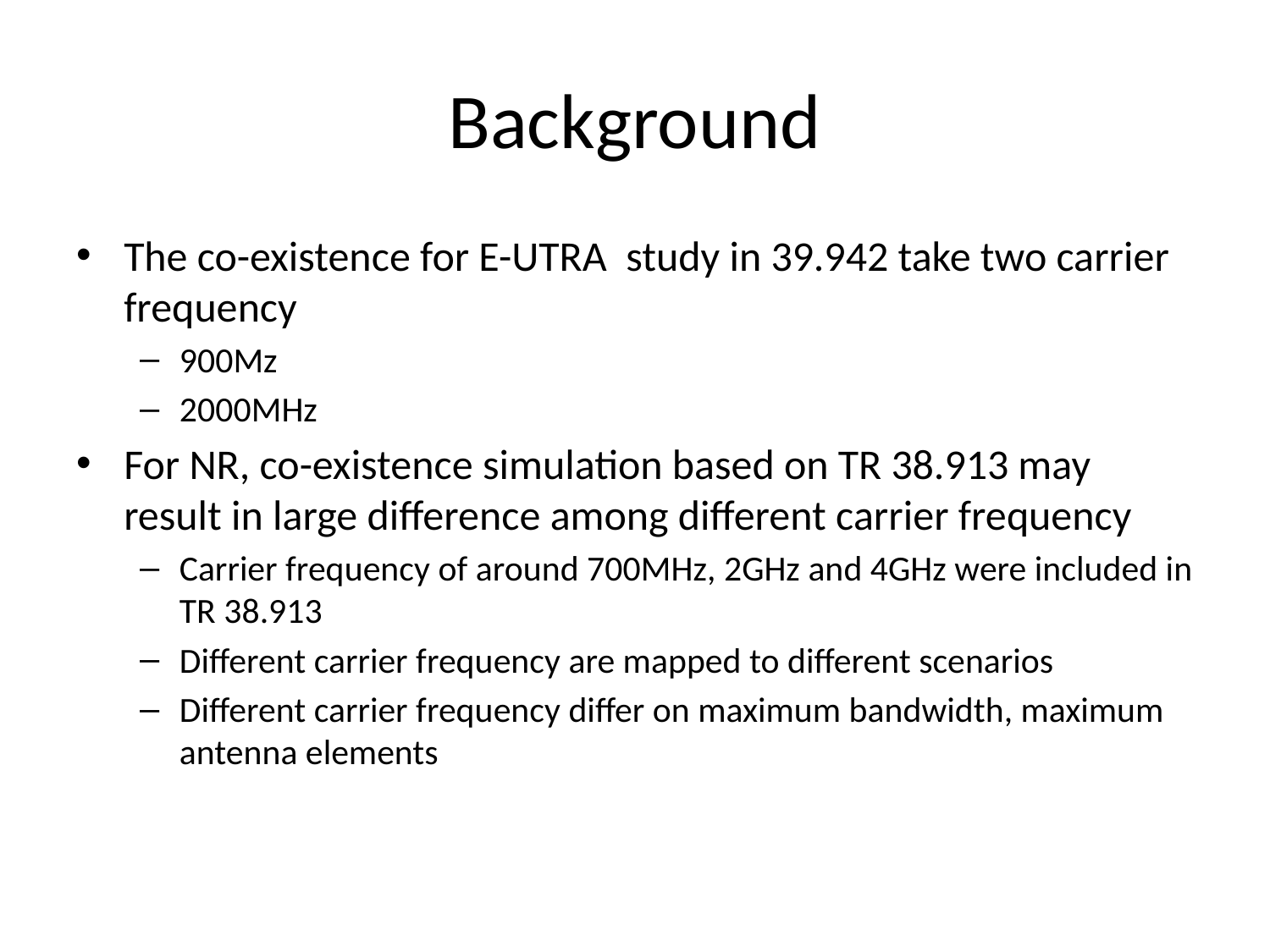

# Background
The co-existence for E-UTRA  study in 39.942 take two carrier  frequency
900Mz
2000MHz
For NR, co-existence simulation based on TR 38.913 may result in large difference among different carrier frequency
Carrier frequency of around 700MHz, 2GHz and 4GHz were included in TR 38.913
Different carrier frequency are mapped to different scenarios
Different carrier frequency differ on maximum bandwidth, maximum antenna elements